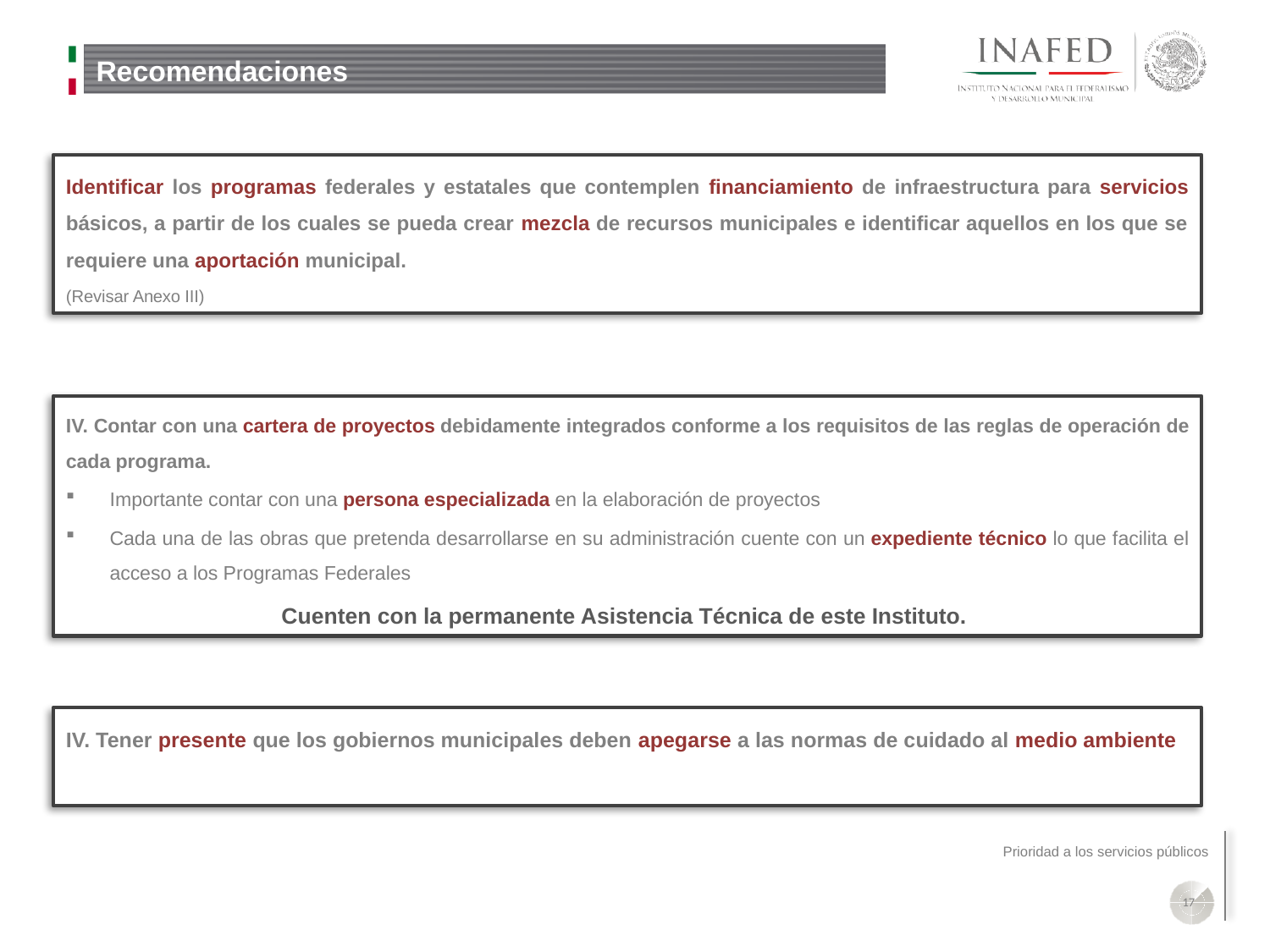

# Recomendaciones
Identificar los programas federales y estatales que contemplen financiamiento de infraestructura para servicios básicos, a partir de los cuales se pueda crear mezcla de recursos municipales e identificar aquellos en los que se requiere una aportación municipal.
(Revisar Anexo III)
IV. Contar con una cartera de proyectos debidamente integrados conforme a los requisitos de las reglas de operación de cada programa.
Importante contar con una persona especializada en la elaboración de proyectos
Cada una de las obras que pretenda desarrollarse en su administración cuente con un expediente técnico lo que facilita el acceso a los Programas Federales
Cuenten con la permanente Asistencia Técnica de este Instituto.

IV. Tener presente que los gobiernos municipales deben apegarse a las normas de cuidado al medio ambiente
17